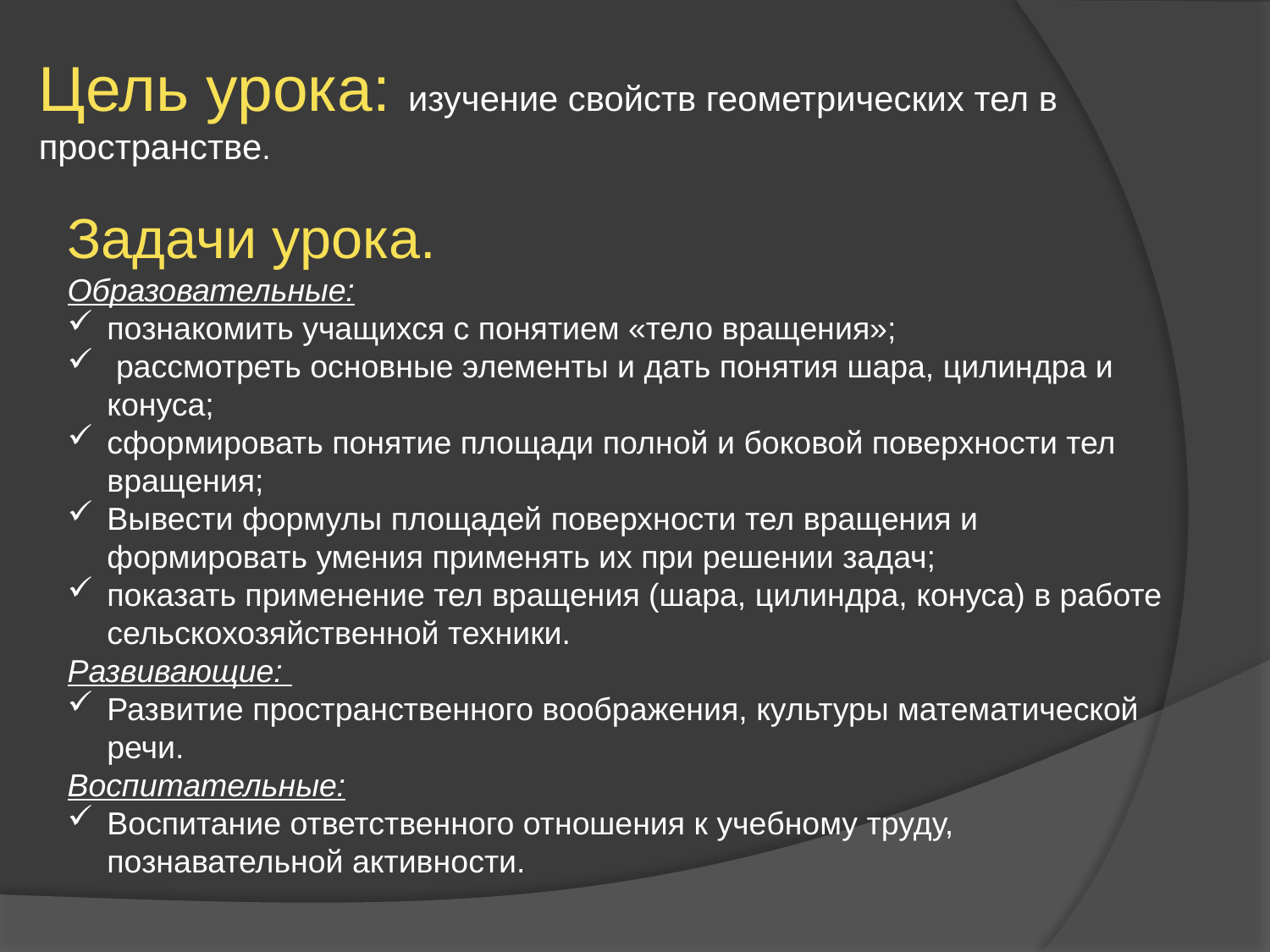

Цель урока: изучение свойств геометрических тел в
пространстве.
Задачи урока.
Образовательные:
познакомить учащихся с понятием «тело вращения»;
 рассмотреть основные элементы и дать понятия шара, цилиндра и конуса;
сформировать понятие площади полной и боковой поверхности тел вращения;
Вывести формулы площадей поверхности тел вращения и формировать умения применять их при решении задач;
показать применение тел вращения (шара, цилиндра, конуса) в работе сельскохозяйственной техники.
Развивающие:
Развитие пространственного воображения, культуры математической речи.
Воспитательные:
Воспитание ответственного отношения к учебному труду, познавательной активности.